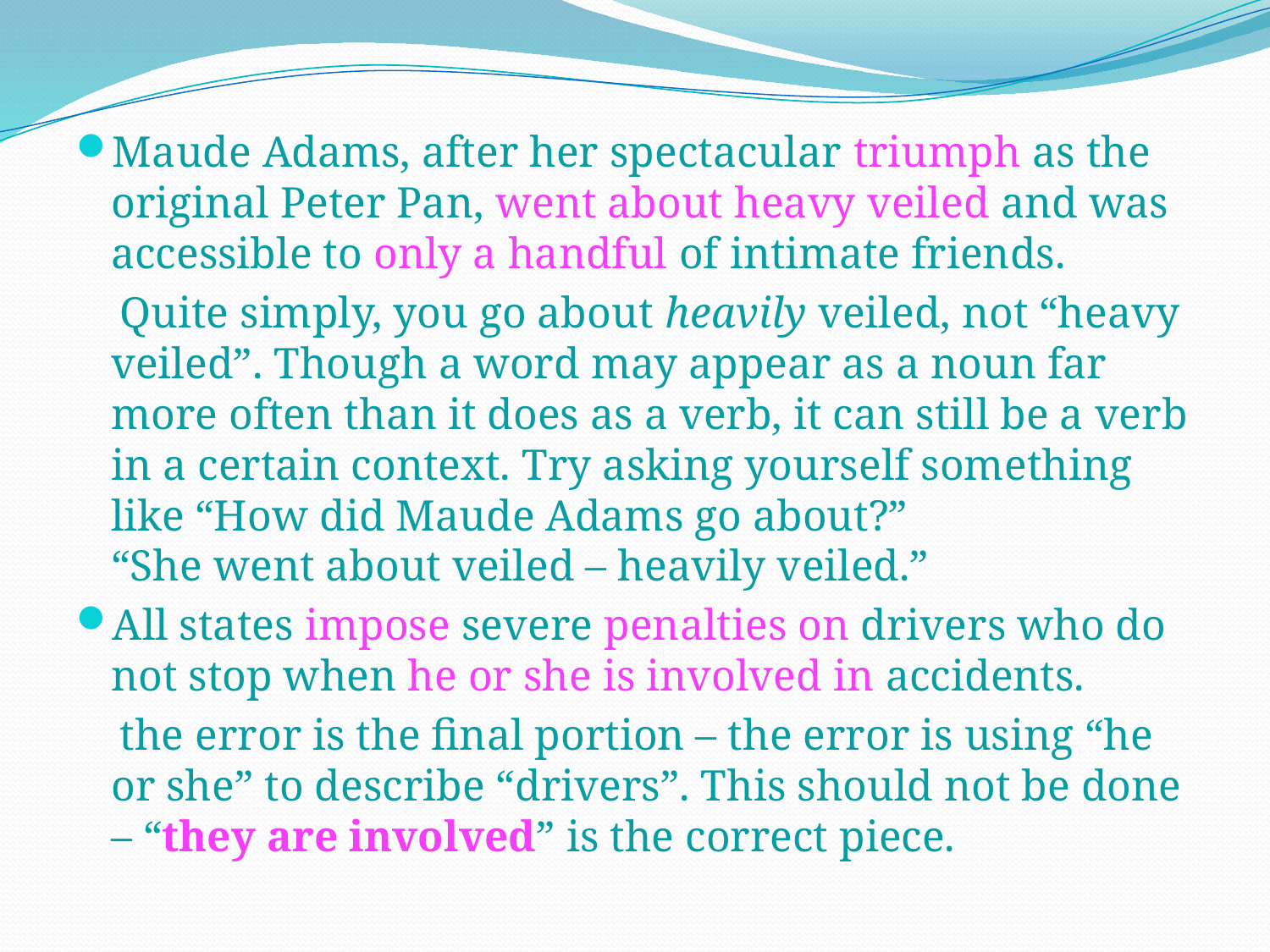

#
Maude Adams, after her spectacular triumph as the original Peter Pan, went about heavy veiled and was accessible to only a handful of intimate friends.
    Quite simply, you go about heavily veiled, not “heavy veiled”. Though a word may appear as a noun far more often than it does as a verb, it can still be a verb in a certain context. Try asking yourself something like “How did Maude Adams go about?”
“She went about veiled – heavily veiled.”
All states impose severe penalties on drivers who do not stop when he or she is involved in accidents.
    the error is the final portion – the error is using “he or she” to describe “drivers”. This should not be done – “they are involved” is the correct piece.